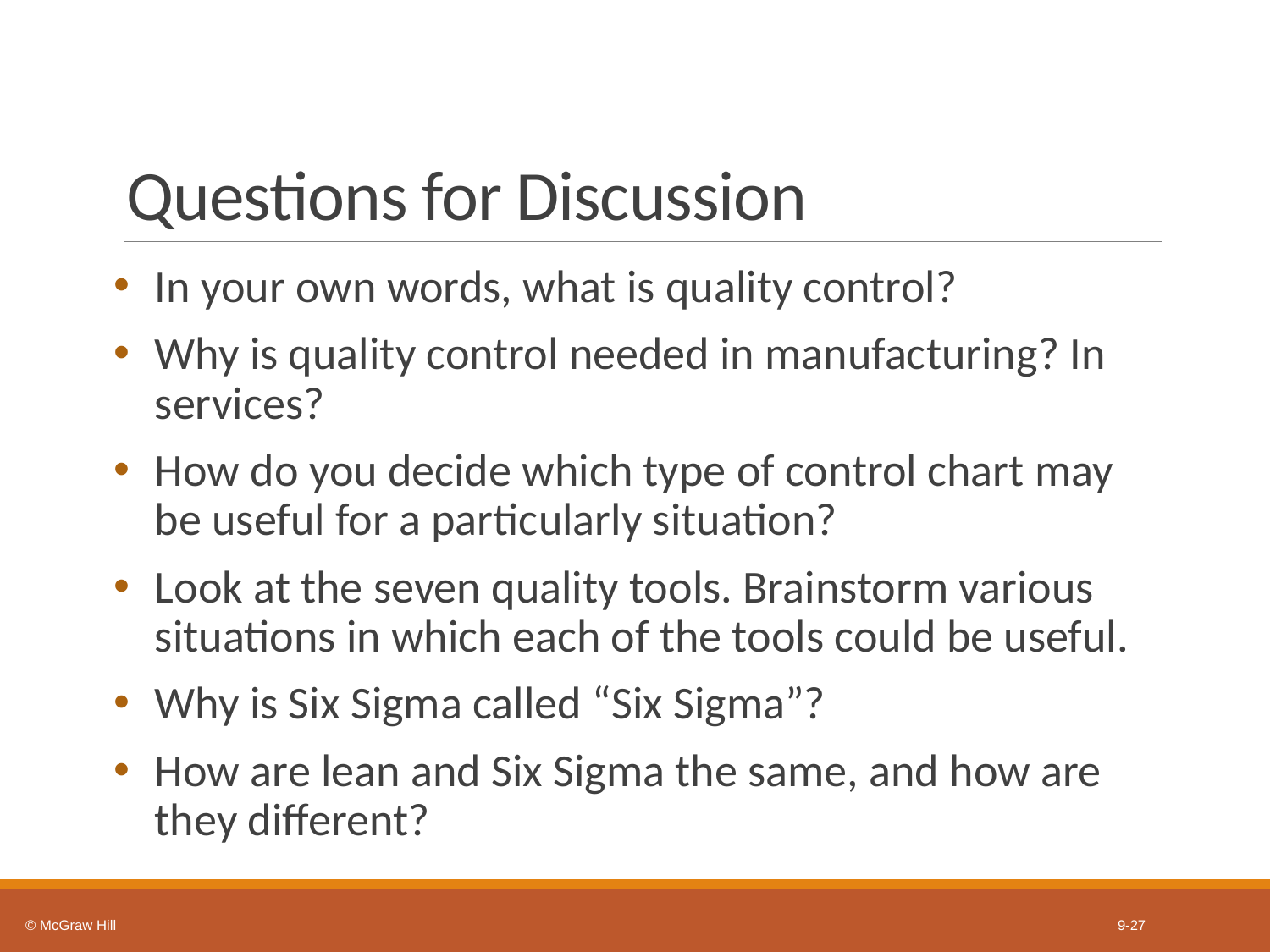

# Questions for Discussion
In your own words, what is quality control?
Why is quality control needed in manufacturing? In services?
How do you decide which type of control chart may be useful for a particularly situation?
Look at the seven quality tools. Brainstorm various situations in which each of the tools could be useful.
Why is Six Sigma called “Six Sigma”?
How are lean and Six Sigma the same, and how are they different?